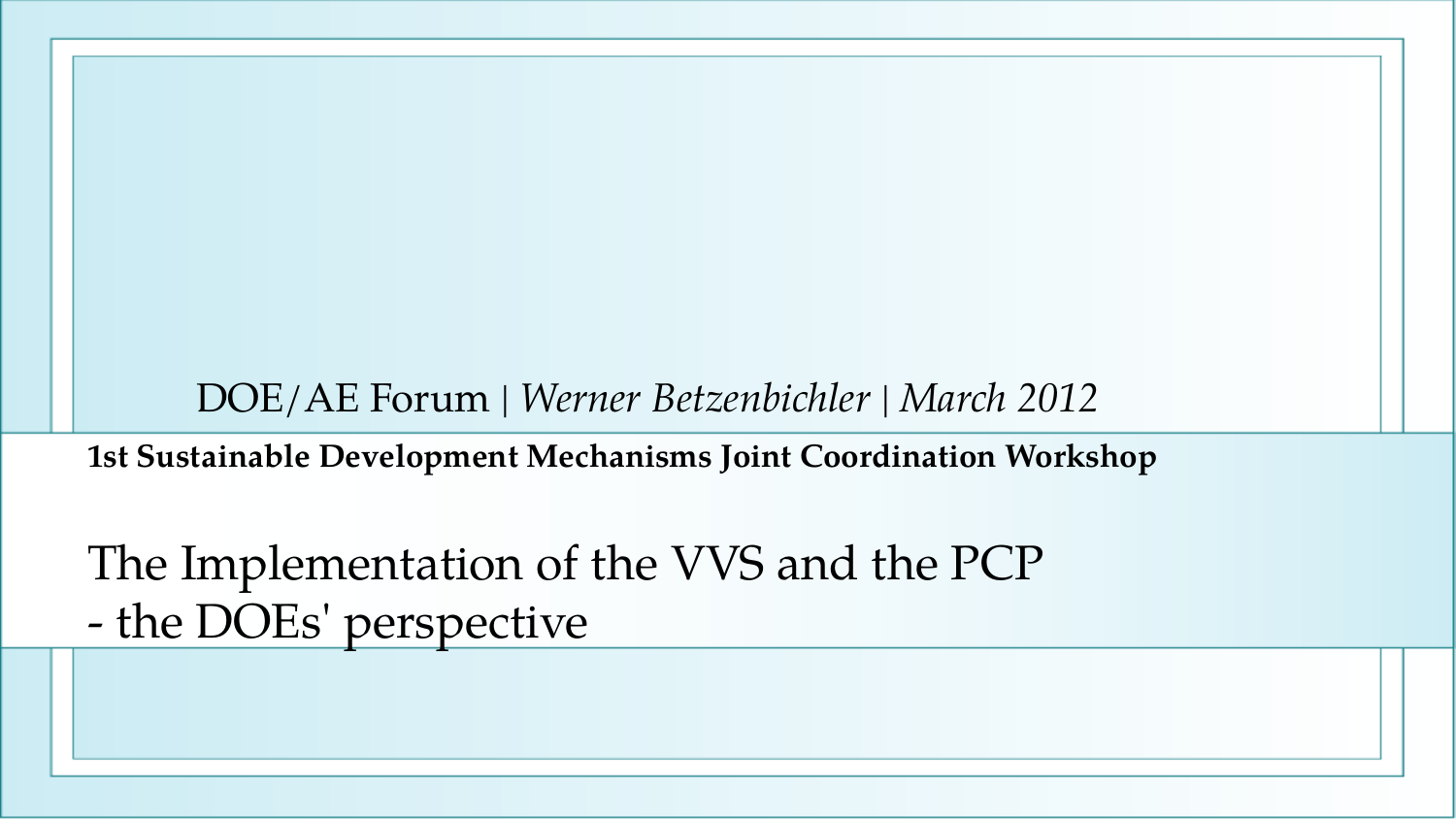

DOE/AE Forum | Werner Betzenbichler | March 2012
# 1st Sustainable Development Mechanisms Joint Coordination Workshop The Implementation of the VVS and the PCP - the DOEs' perspective